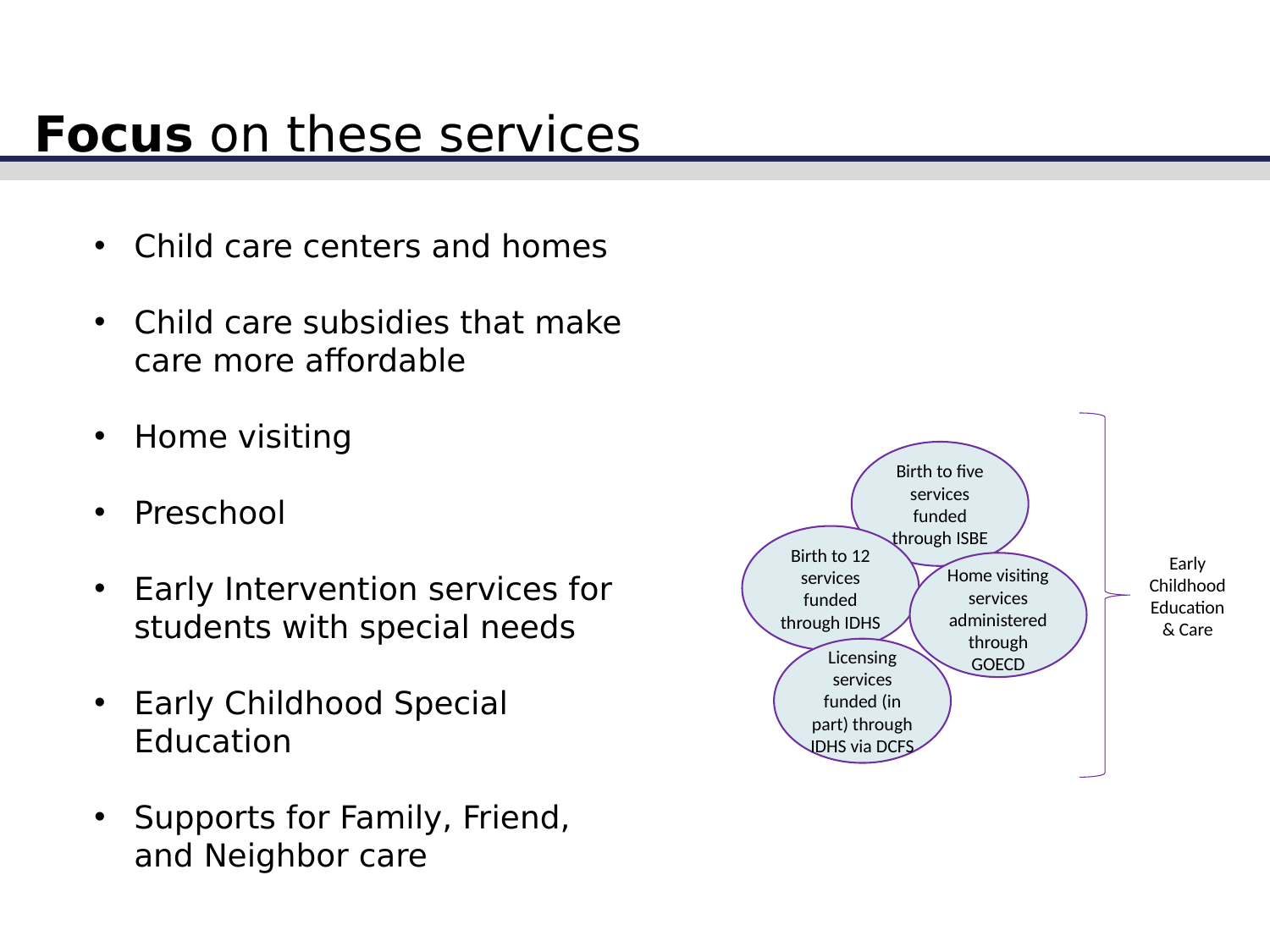

# Focus on these services
Child care centers and homes

Child care subsidies that make care more affordable

Home visiting

Preschool

Early Intervention services for students with special needs

Early Childhood Special Education

Supports for Family, Friend, and Neighbor care

Birth to five services funded through ISBE
Birth to 12 services funded through IDHS
Early Childhood Education & Care

Home visiting services administered through GOECD
Licensing services funded (in part) through IDHS via DCFS